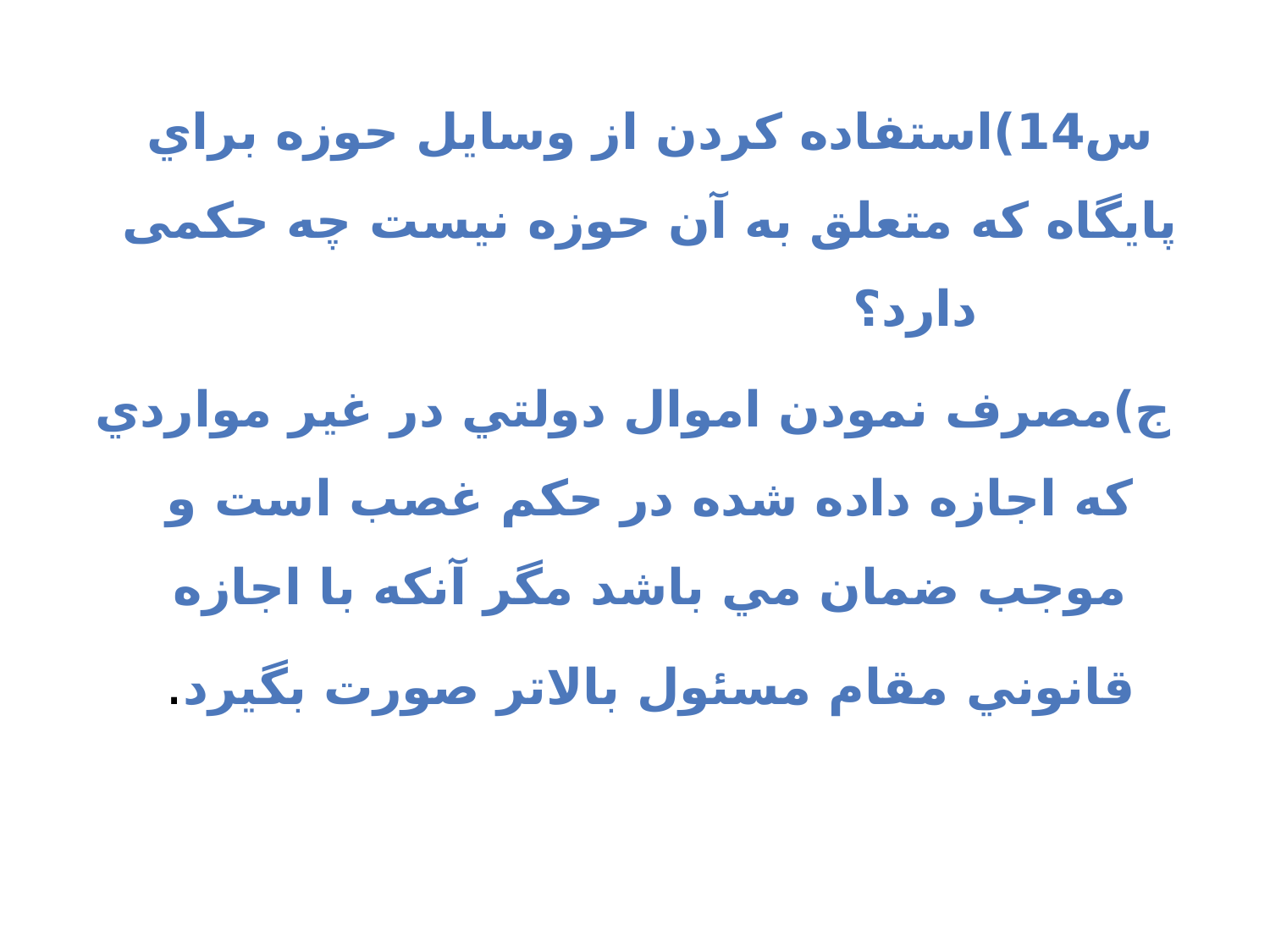

س14)استفاده كردن از وسايل حوزه براي پايگاه كه متعلق به آن حوزه نيست چه حکمی دارد؟
  ج)مصرف نمودن اموال دولتي در غير مواردي كه اجازه داده شده در حكم غصب است و موجب ضمان مي باشد مگر آنكه با اجازه قانوني مقام مسئول بالاتر صورت بگيرد.